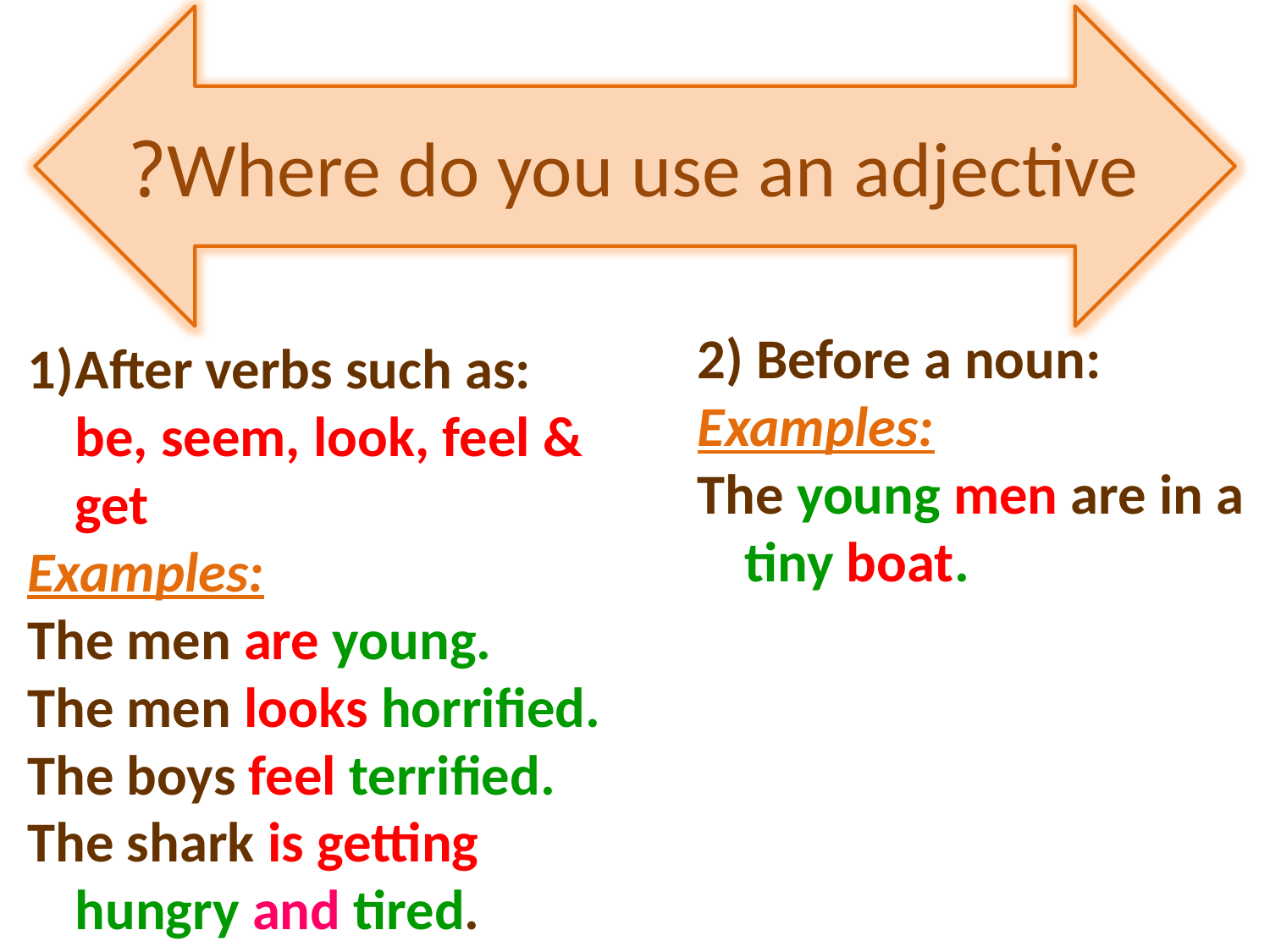

Where do you use an adjective?
2) Before a noun:
Examples:
The young men are in a tiny boat.
After verbs such as: be, seem, look, feel & get
Examples:
The men are young.
The men looks horrified.
The boys feel terrified.
The shark is getting hungry and tired.